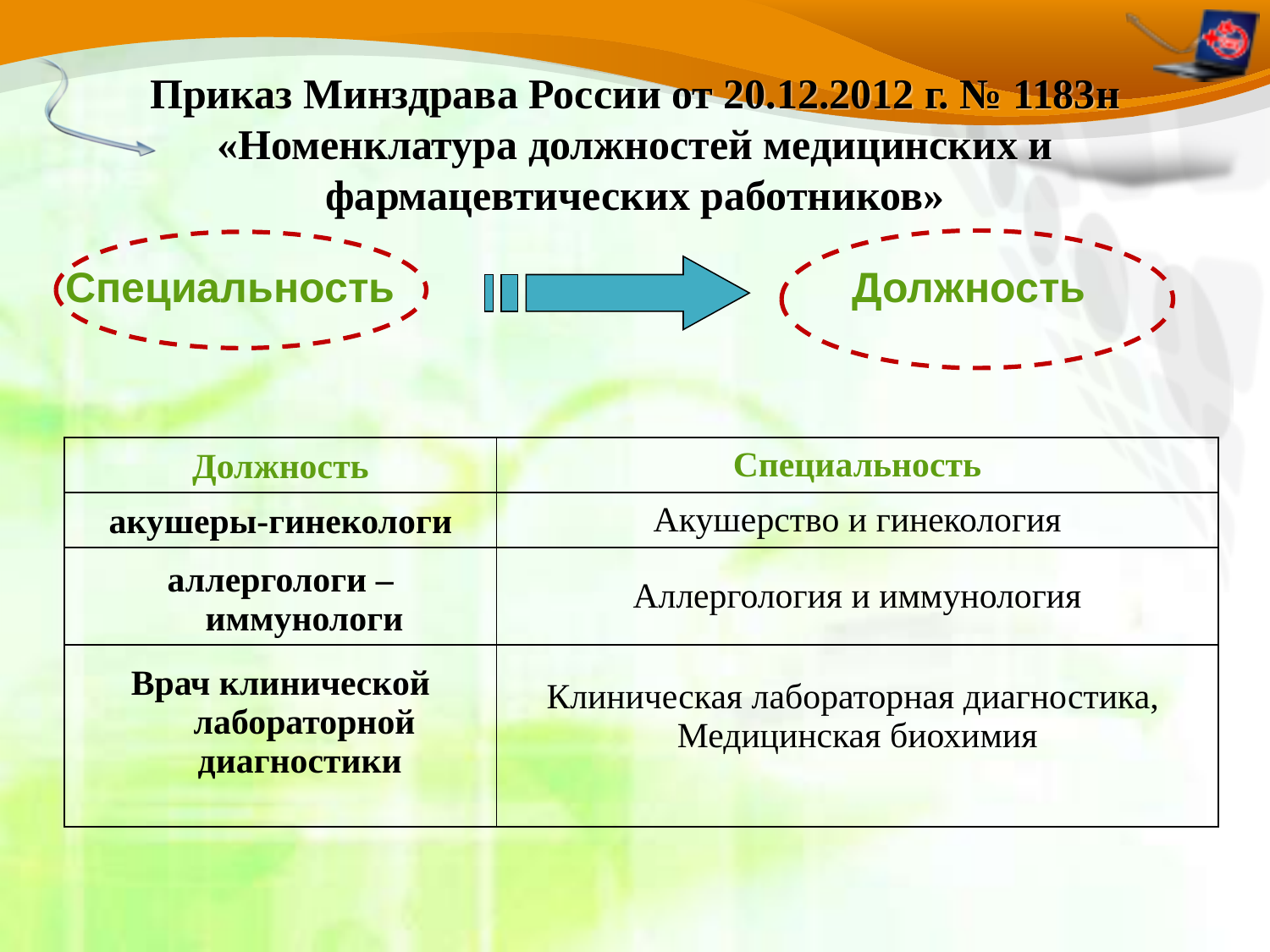

# Приказ Минздрава России от 20.12.2012 г. № 1183н «Номенклатура должностей медицинских и фармацевтических работников»

Специальность                                         Должность

| Должность | Специальность |
| --- | --- |
| акушеры-гинекологи | Акушерство и гинекология |
| аллергологи – иммунологи | Аллергология и иммунология |
| Врач клинической лабораторной диагностики | Клиническая лабораторная диагностика, Медицинская биохимия |